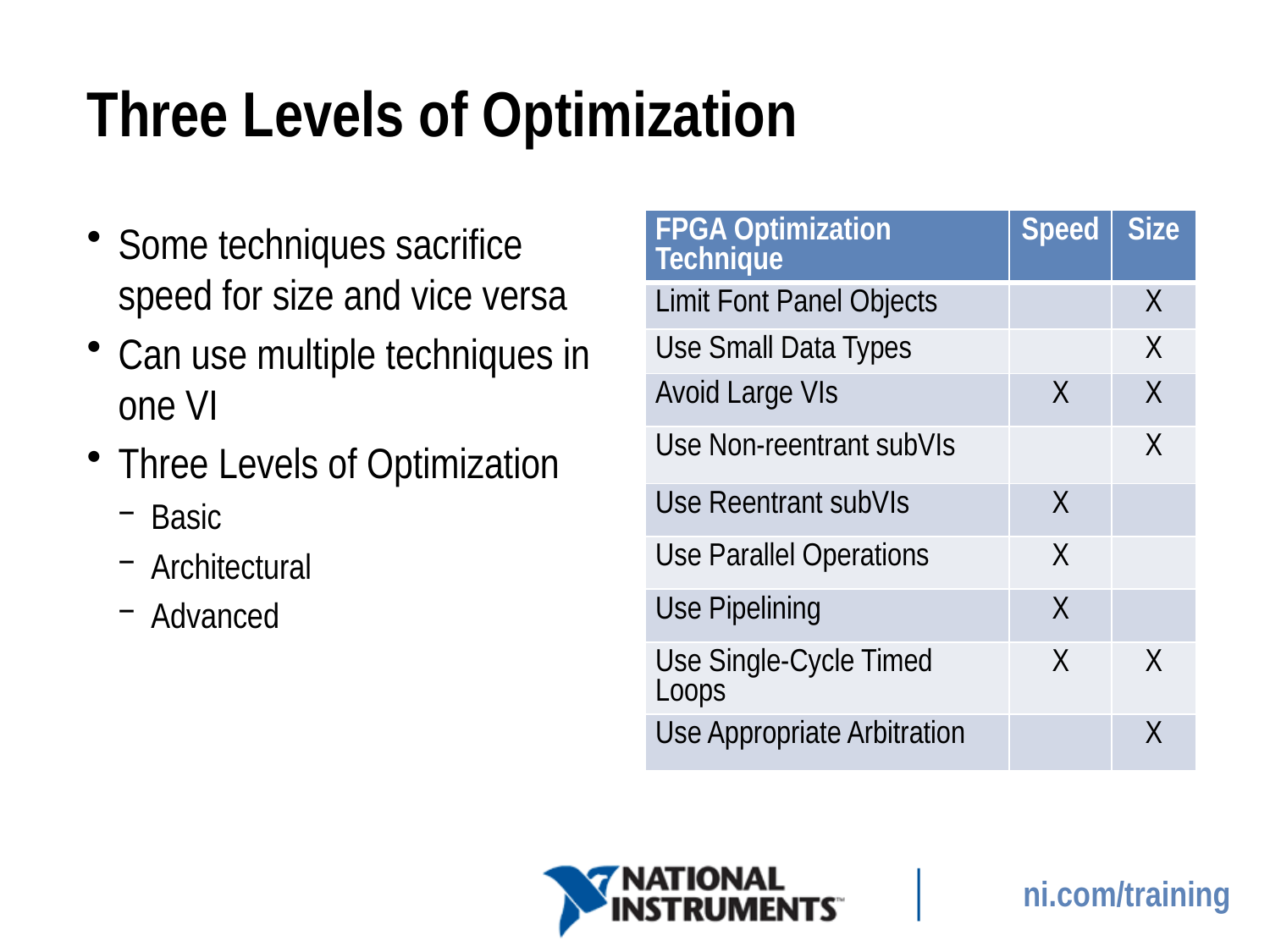

# Three Levels of Optimization
Some techniques sacrifice speed for size and vice versa
Can use multiple techniques in one VI
Three Levels of Optimization
Basic
Architectural
Advanced

| FPGA Optimization Technique | Speed | Size |
| --- | --- | --- |
| Limit Font Panel Objects |  | X |
| Use Small Data Types |  | X |
| Avoid Large VIs | X | X |
| Use Non-reentrant subVIs |  | X |
| Use Reentrant subVIs | X |  |
| Use Parallel Operations | X |  |
| Use Pipelining | X |  |
| Use Single-Cycle Timed Loops | X | X |
| Use Appropriate Arbitration |  | X |